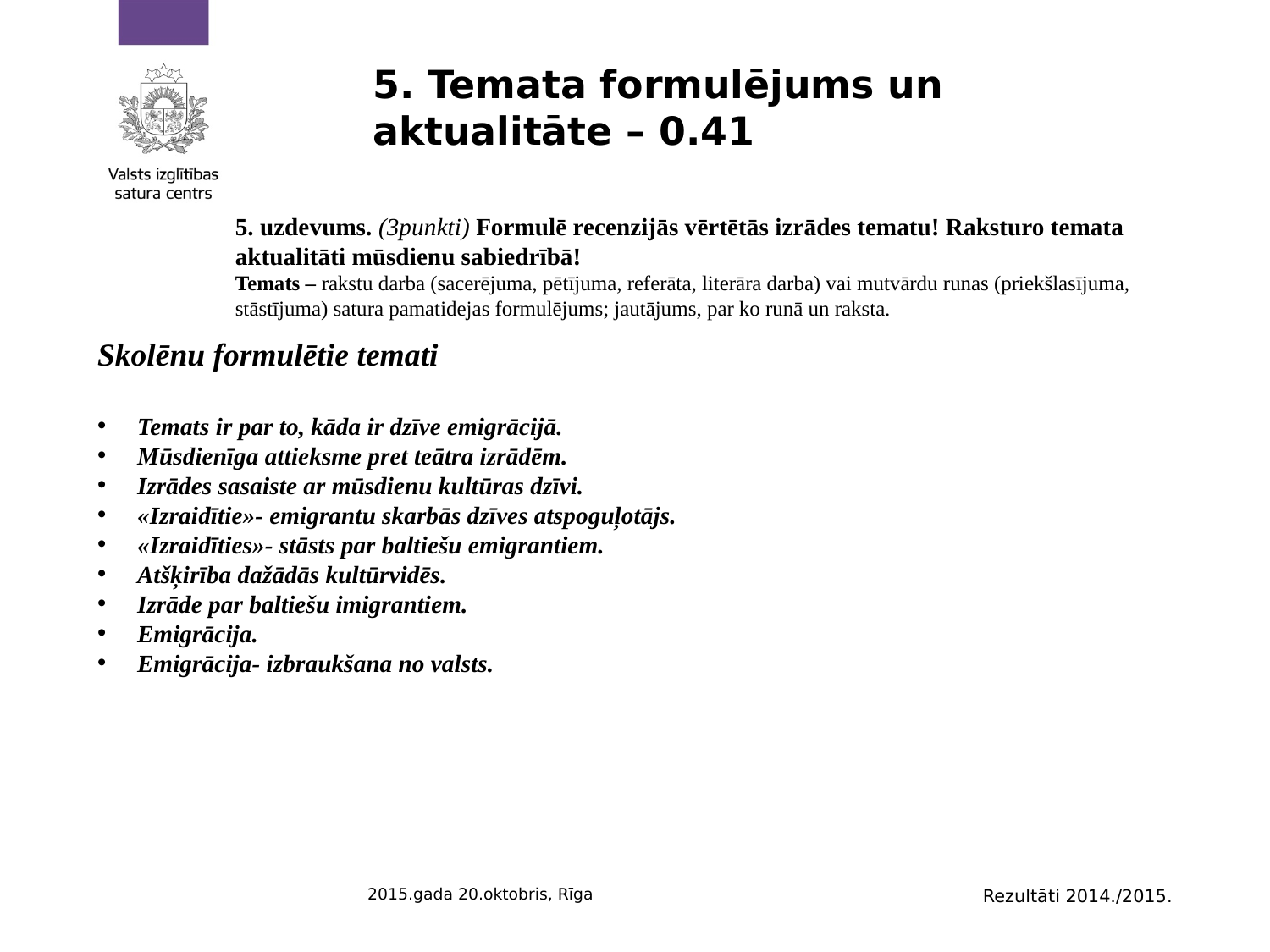

# 5. Temata formulējums un aktualitāte – 0.41
5. uzdevums. (3punkti) Formulē recenzijās vērtētās izrādes tematu! Raksturo temata aktualitāti mūsdienu sabiedrībā!
Temats – rakstu darba (sacerējuma, pētījuma, referāta, literāra darba) vai mutvārdu runas (priekšlasījuma, stāstījuma) satura pamatidejas formulējums; jautājums, par ko runā un raksta.

Skolēnu formulētie temati

Temats ir par to, kāda ir dzīve emigrācijā.
Mūsdienīga attieksme pret teātra izrādēm.
Izrādes sasaiste ar mūsdienu kultūras dzīvi.
«Izraidītie»- emigrantu skarbās dzīves atspoguļotājs.
«Izraidīties»- stāsts par baltiešu emigrantiem.
Atšķirība dažādās kultūrvidēs.
Izrāde par baltiešu imigrantiem.
Emigrācija.
Emigrācija- izbraukšana no valsts.

2015.gada 20.oktobris, Rīga
Rezultāti 2014./2015.